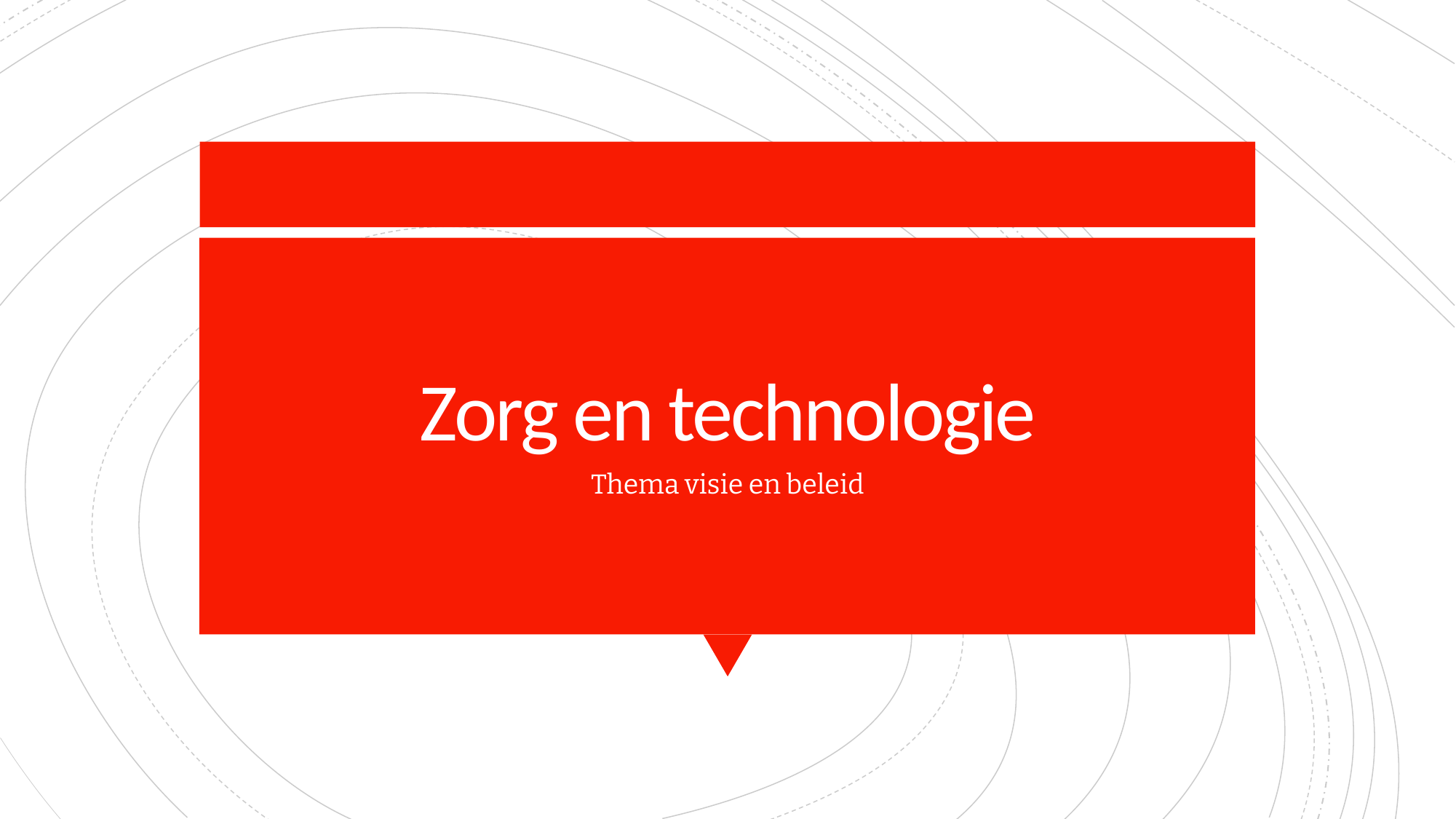

# Zorg en technologie
Thema visie en beleid